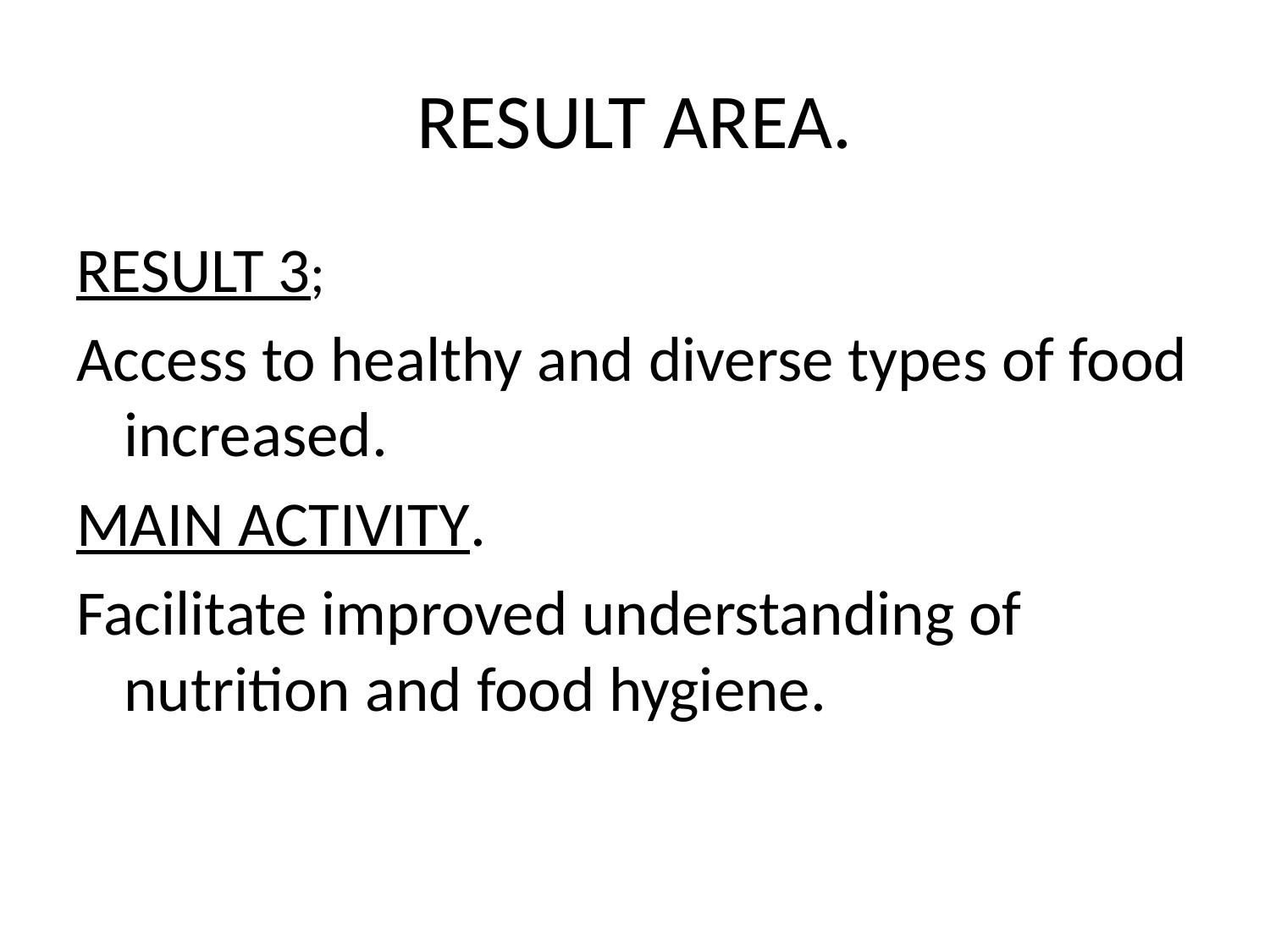

# RESULT AREA.
RESULT 3;
Access to healthy and diverse types of food increased.
MAIN ACTIVITY.
Facilitate improved understanding of nutrition and food hygiene.